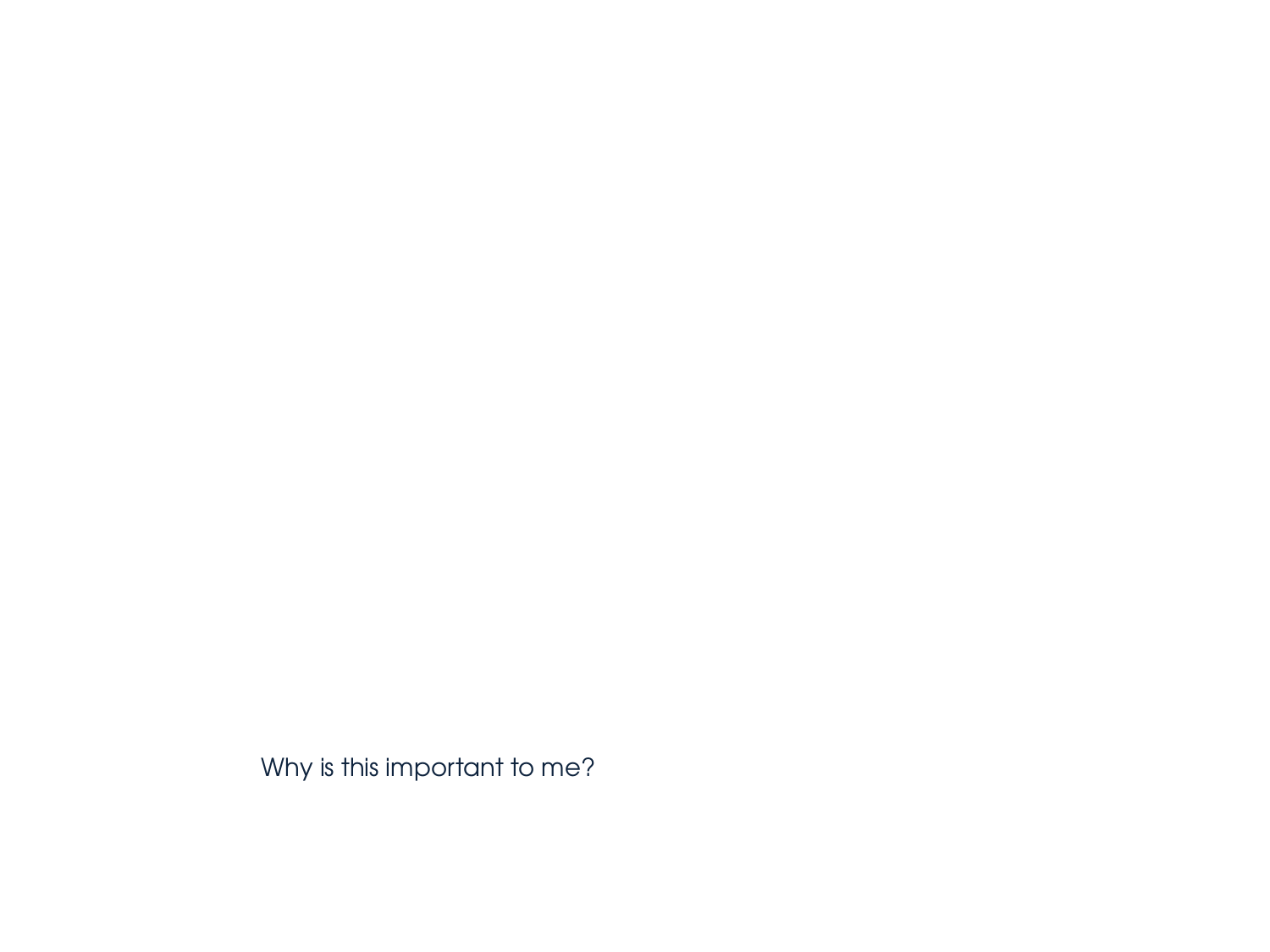

#
Why is this important to me?